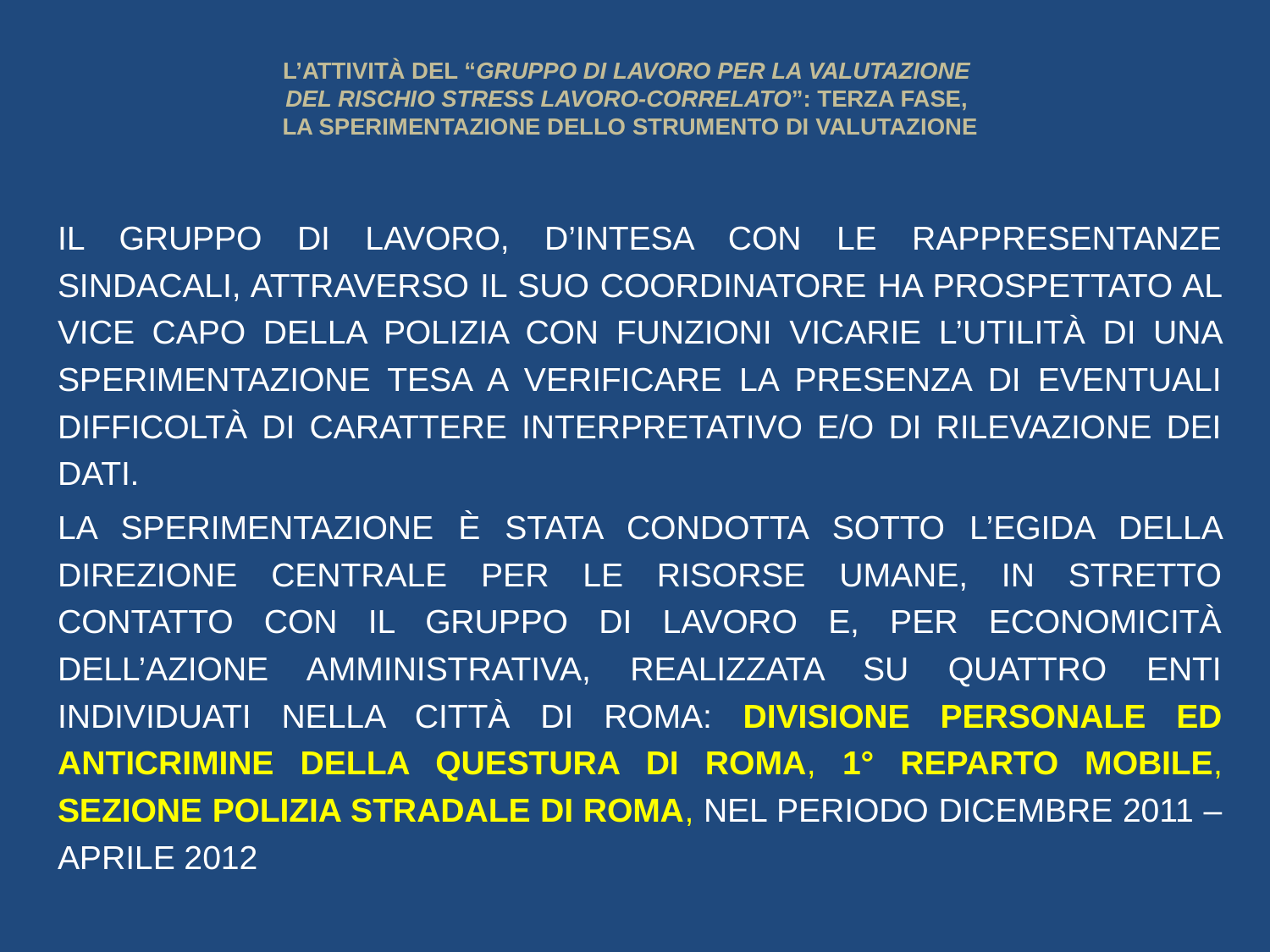

# L’ATTIVITÀ DEL “GRUPPO DI LAVORO PER LA VALUTAZIONE DEL RISCHIO STRESS LAVORO-CORRELATO”: TERZA FASE, LA SPERIMENTAZIONE DELLO STRUMENTO DI VALUTAZIONE
IL GRUPPO DI LAVORO, D’INTESA CON LE RAPPRESENTANZE SINDACALI, ATTRAVERSO IL SUO COORDINATORE HA PROSPETTATO AL VICE CAPO DELLA POLIZIA CON FUNZIONI VICARIE L’UTILITÀ DI UNA SPERIMENTAZIONE TESA A VERIFICARE LA PRESENZA DI EVENTUALI DIFFICOLTÀ DI CARATTERE INTERPRETATIVO E/O DI RILEVAZIONE DEI DATI.
LA SPERIMENTAZIONE È STATA CONDOTTA SOTTO L’EGIDA DELLA DIREZIONE CENTRALE PER LE RISORSE UMANE, IN STRETTO CONTATTO CON IL GRUPPO DI LAVORO E, PER ECONOMICITÀ DELL’AZIONE AMMINISTRATIVA, REALIZZATA SU QUATTRO ENTI INDIVIDUATI NELLA CITTÀ DI ROMA: DIVISIONE PERSONALE ED ANTICRIMINE DELLA QUESTURA DI ROMA, 1° REPARTO MOBILE, SEZIONE POLIZIA STRADALE DI ROMA, NEL PERIODO DICEMBRE 2011 – APRILE 2012